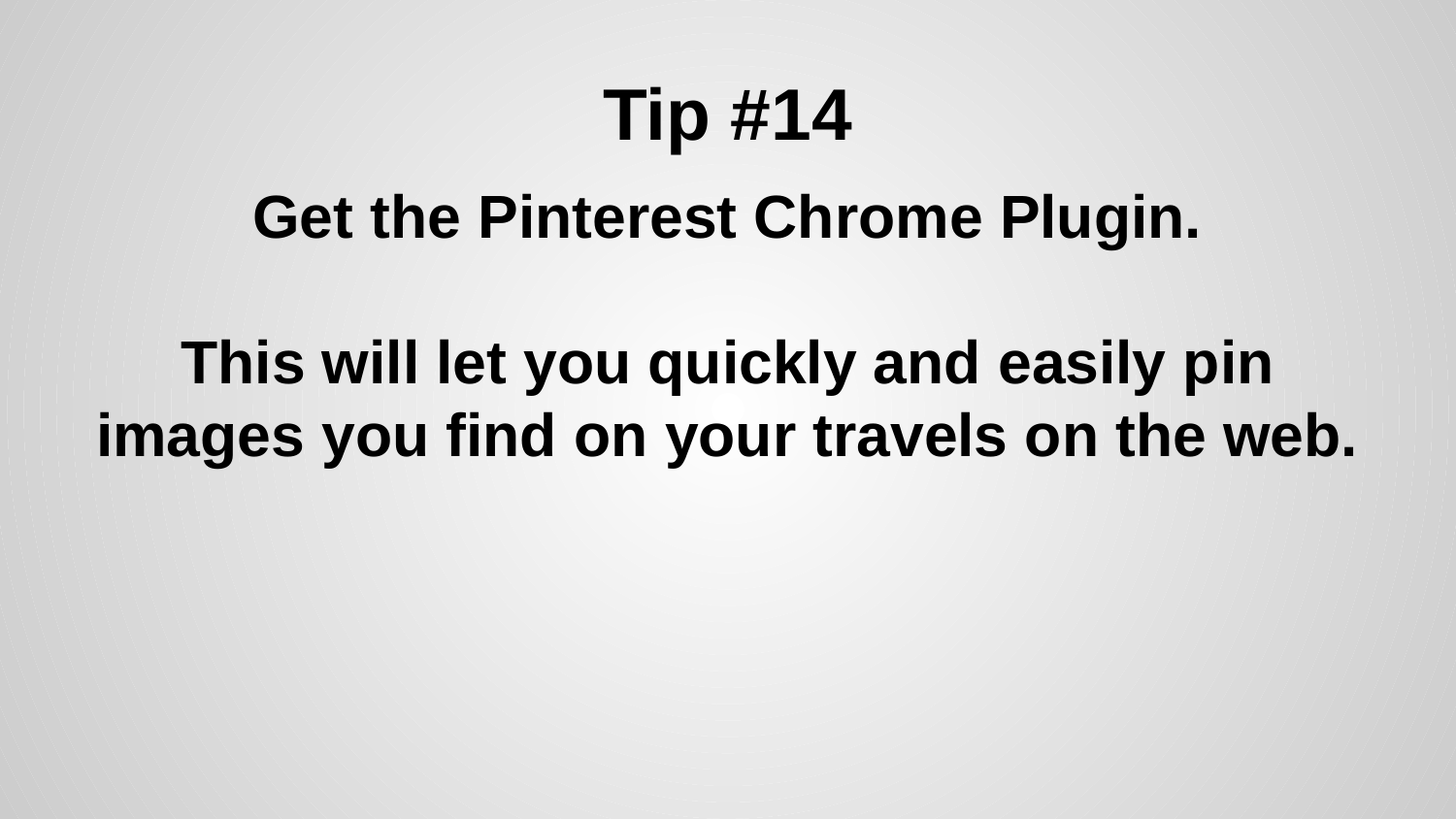

# Tip #14

Get the Pinterest Chrome Plugin.

This will let you quickly and easily pin images you find on your travels on the web.